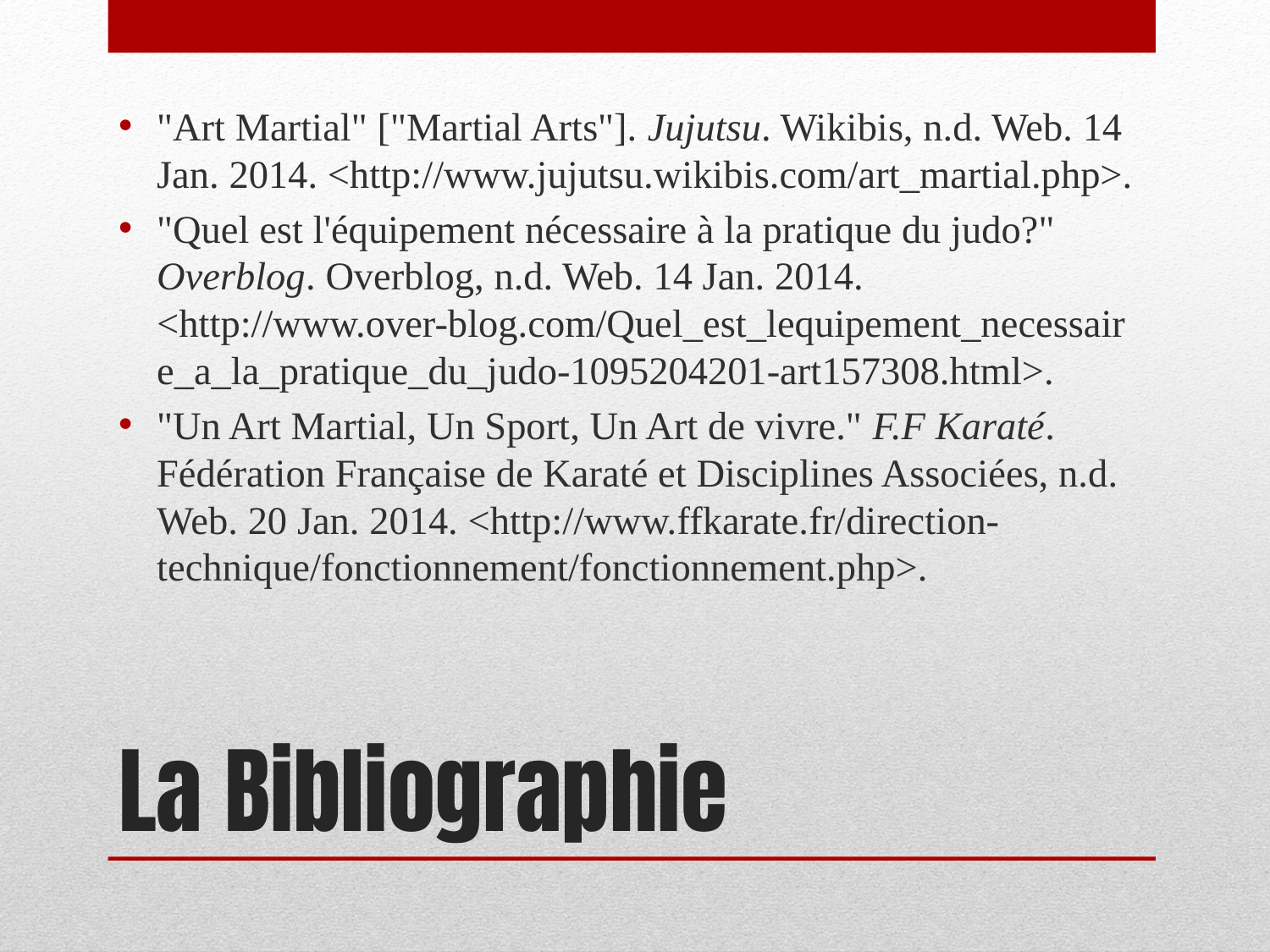

"Art Martial" ["Martial Arts"]. Jujutsu. Wikibis, n.d. Web. 14 Jan. 2014. <http://www.jujutsu.wikibis.com/art_martial.php>.
"Quel est l'équipement nécessaire à la pratique du judo?" Overblog. Overblog, n.d. Web. 14 Jan. 2014. <http://www.over-blog.com/Quel_est_lequipement_necessaire_a_la_pratique_du_judo-1095204201-art157308.html>.
"Un Art Martial, Un Sport, Un Art de vivre." F.F Karaté. Fédération Française de Karaté et Disciplines Associées, n.d. Web. 20 Jan. 2014. <http://www.ffkarate.fr/direction-technique/fonctionnement/fonctionnement.php>.

# La Bibliographie